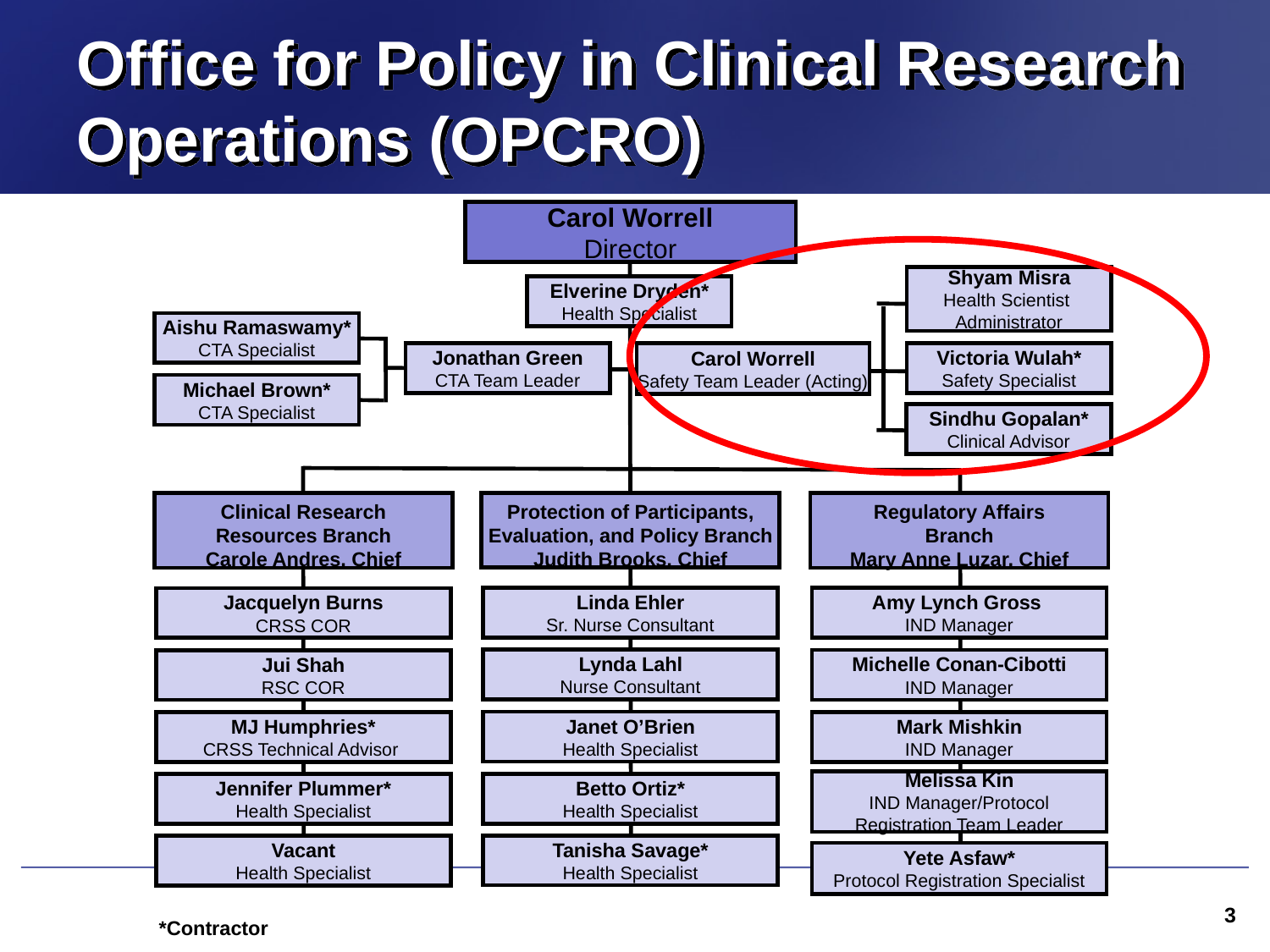

# Office for Policy in Clinical Research Operations (OPCRO)
Carol Worrell
Director

Shyam Misra
Health Scientist
Administrator
Elverine Dryden*
Health Specialist

Aishu Ramaswamy*
CTA Specialist

Jonathan Green
CTA Team Leader
Carol Worrell
Safety Team Leader (Acting)
Victoria Wulah*
Safety Specialist

Michael Brown*
CTA Specialist

Sindhu Gopalan*
Clinical Advisor

Protection of Participants,
Evaluation, and Policy Branch
Judith Brooks, Chief
Clinical Research
Resources Branch
Carole Andres, Chief
Regulatory Affairs
Branch
Mary Anne Luzar, Chief

Linda Ehler
Sr. Nurse Consultant
Amy Lynch Gross
IND Manager
Jacquelyn Burns
CRSS COR
Lynda Lahl
Nurse Consultant
Michelle Conan-Cibotti
IND Manager
Jui Shah
RSC COR
Janet O’Brien
Health Specialist
Mark Mishkin
IND Manager
MJ Humphries*
CRSS Technical Advisor
Melissa Kin
IND Manager/Protocol
Registration Team Leader
Betto Ortiz*
Health Specialist
Jennifer Plummer*
Health Specialist
Tanisha Savage*
Health Specialist
Vacant
Health Specialist
Yete Asfaw*
Protocol Registration Specialist

3
*Contractor